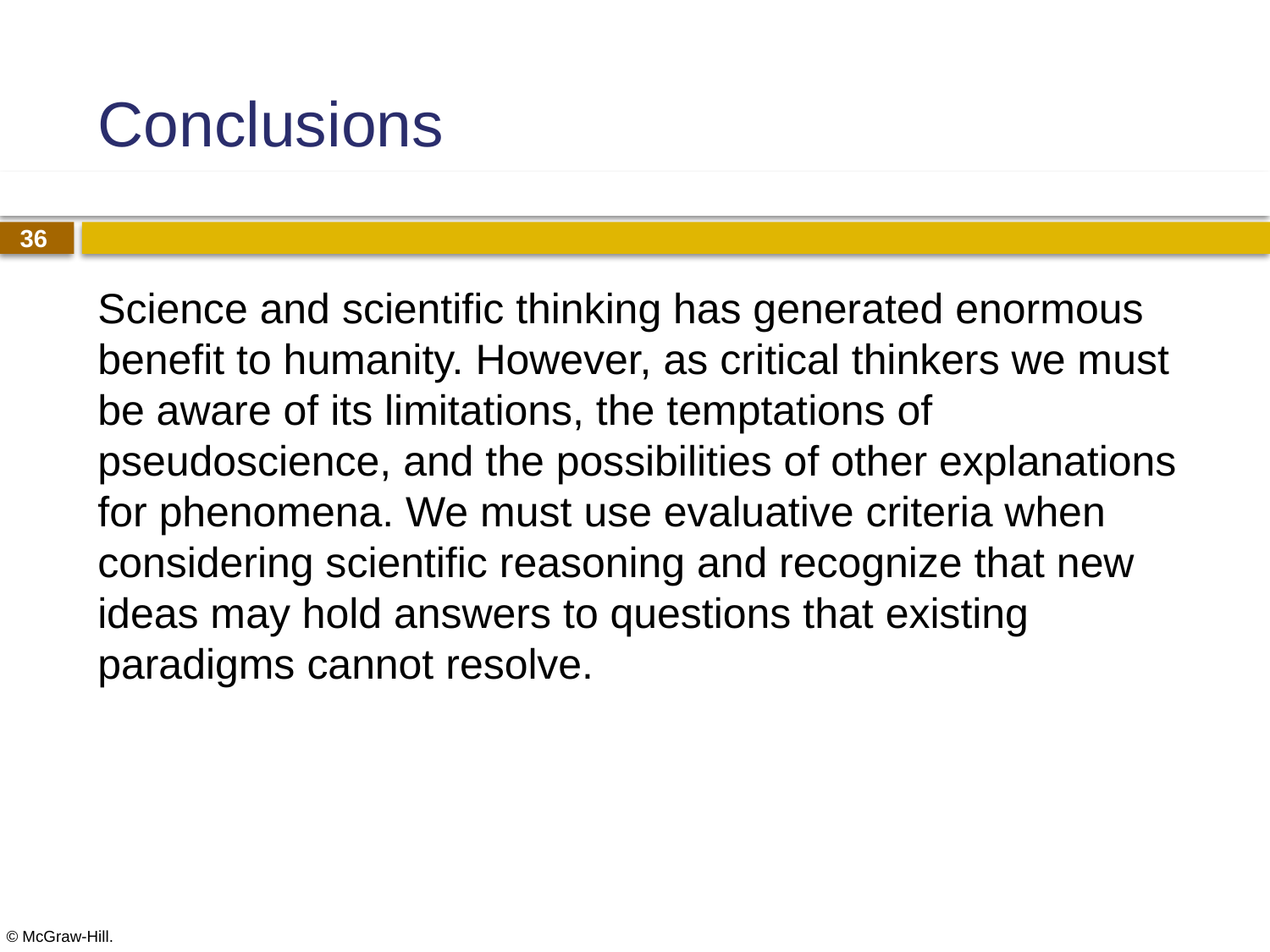

# Conclusions
Science and scientific thinking has generated enormous benefit to humanity. However, as critical thinkers we must be aware of its limitations, the temptations of pseudoscience, and the possibilities of other explanations for phenomena. We must use evaluative criteria when considering scientific reasoning and recognize that new ideas may hold answers to questions that existing paradigms cannot resolve.